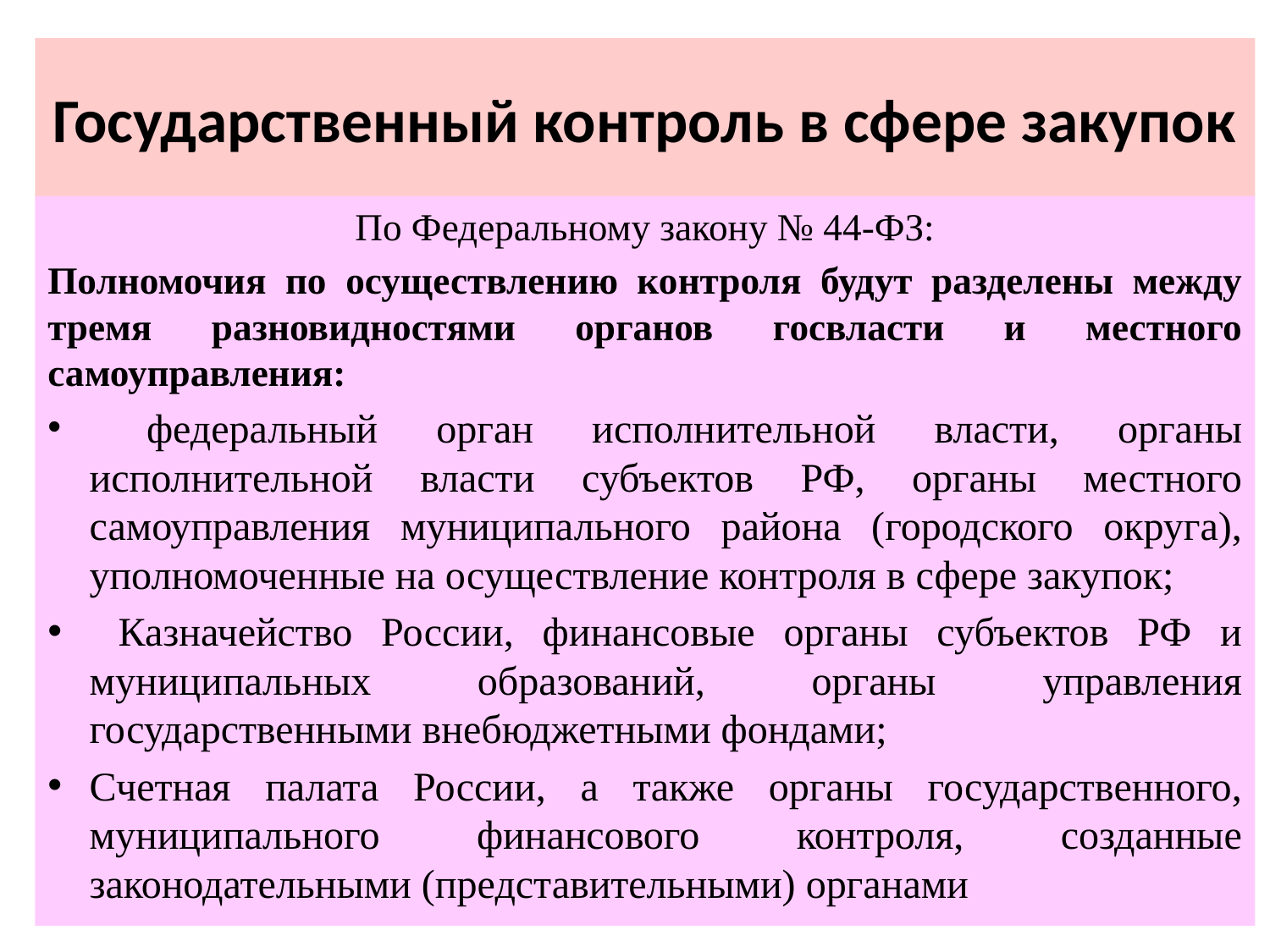

# Государственный контроль в сфере закупок
По Федеральному закону № 44-ФЗ:
Полномочия по осуществлению контроля будут разделены между тремя разновидностями органов госвласти и местного самоуправления:
 федеральный орган исполнительной власти, органы исполнительной власти субъектов РФ, органы местного самоуправления муниципального района (городского округа), уполномоченные на осуществление контроля в сфере закупок;
 Казначейство России, финансовые органы субъектов РФ и муниципальных образований, органы управления государственными внебюджетными фондами;
Счетная палата России, а также органы государственного, муниципального финансового контроля, созданные законодательными (представительными) органами